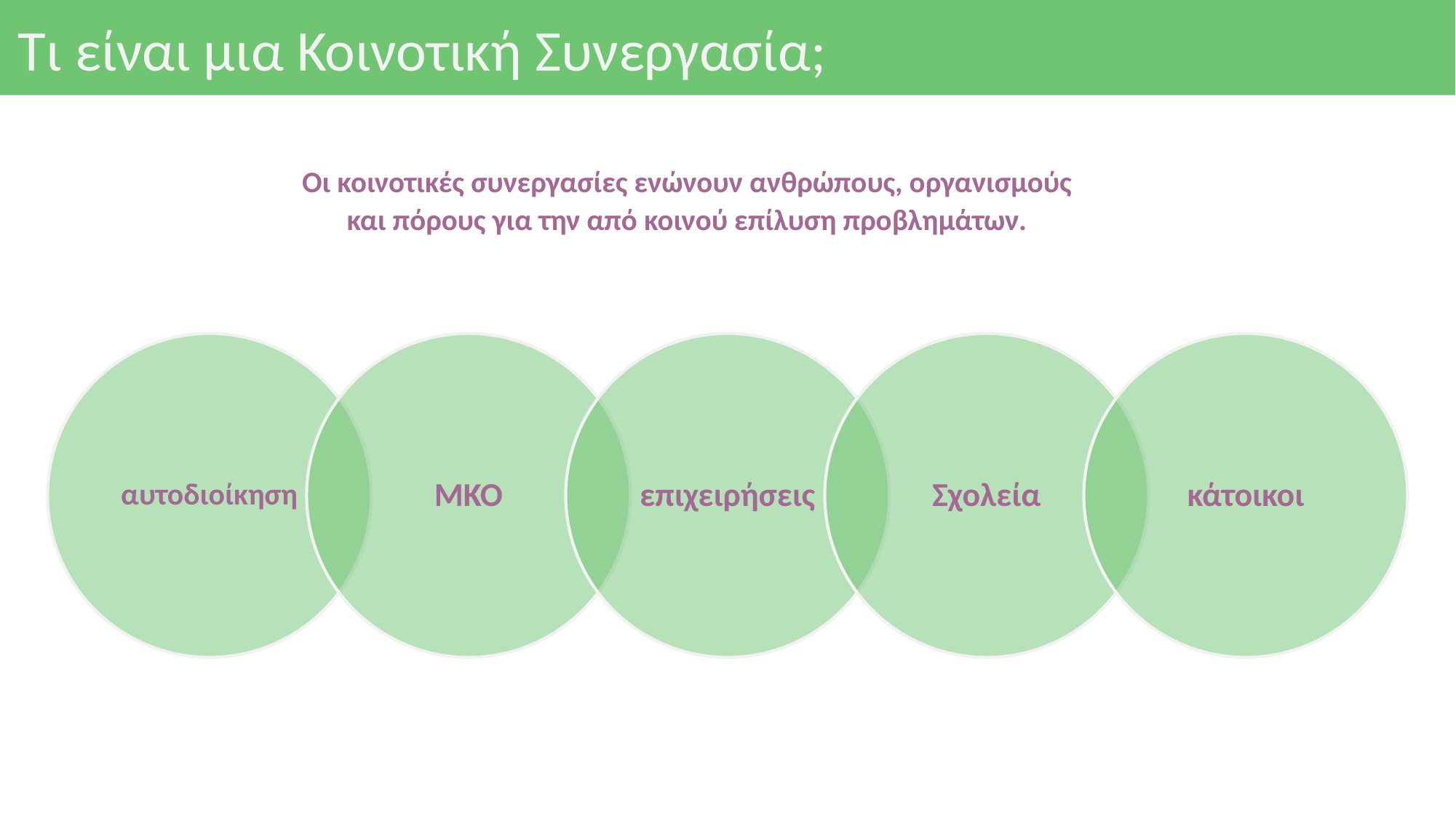

# Τι είναι μια Κοινοτική Συνεργασία;
Οι κοινοτικές συνεργασίες ενώνουν ανθρώπους, οργανισμούς και πόρους για την από κοινού επίλυση προβλημάτων.
αυτοδιοίκηση
ΜΚΟ
επιχειρήσεις
Σχολεία
κάτοικοι